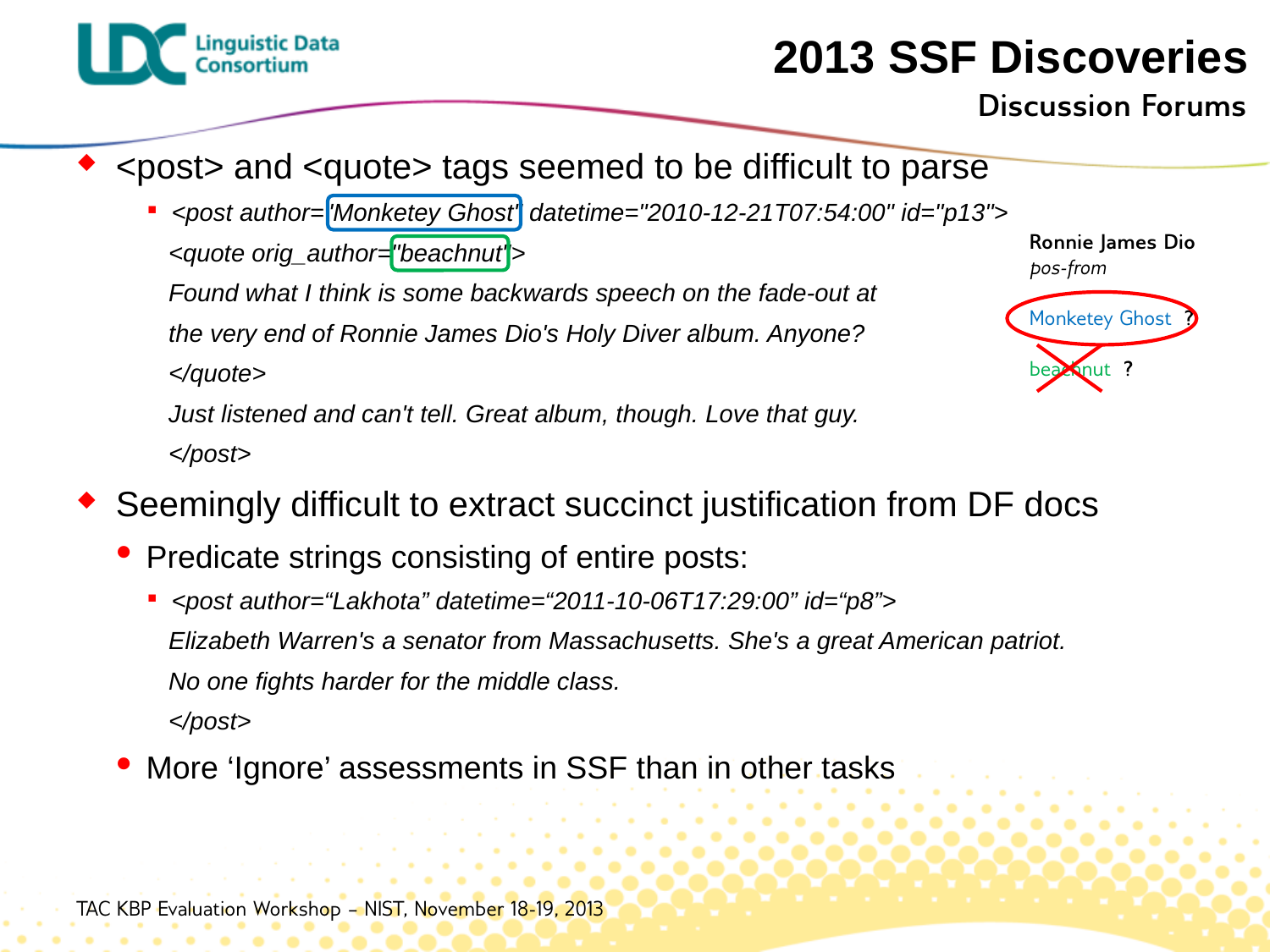

# 2013 SSF Discoveries
Discussion Forums
<post> and <quote> tags seemed to be difficult to parse
<post author="Monketey Ghost" datetime="2010-12-21T07:54:00" id="p13">
   <quote orig_author="beachnut">
   Found what I think is some backwards speech on the fade-out at
   the very end of Ronnie James Dio's Holy Diver album. Anyone?
   </quote>
   Just listened and can't tell. Great album, though. Love that guy.
   </post>
Seemingly difficult to extract succinct justification from DF docs
Predicate strings consisting of entire posts:
<post author=“Lakhota” datetime=“2011-10-06T17:29:00” id=“p8”>
   Elizabeth Warren's a senator from Massachusetts. She's a great American patriot.
   No one fights harder for the middle class.
   </post>
More ‘Ignore’ assessments in SSF than in other tasks

Ronnie James Dio
pos-from

Monketey Ghost  ?

beachnut  ?

TAC KBP Evaluation Workshop – NIST, November 18-19, 2013